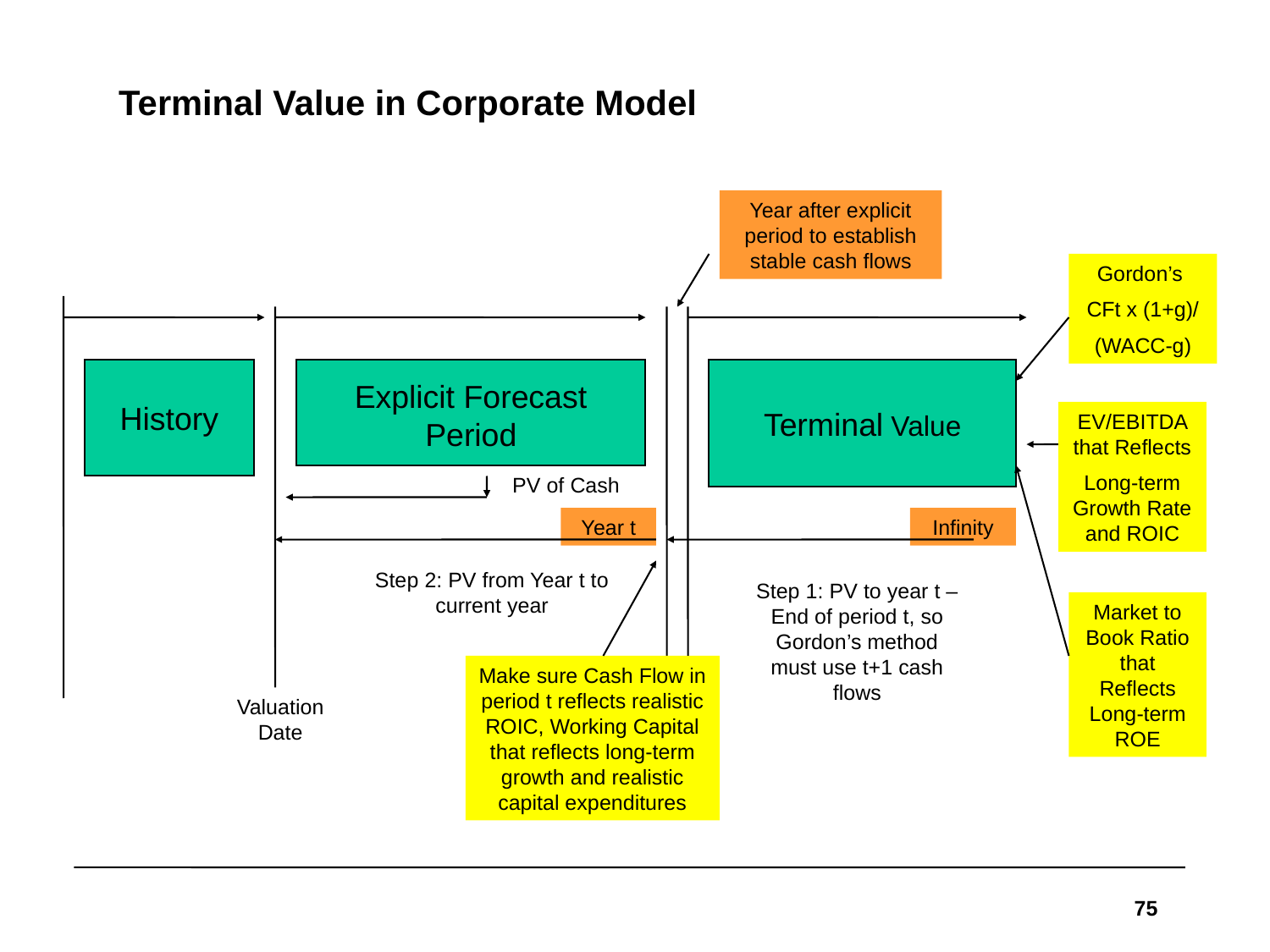

# Terminal Value in Corporate Model
Year after explicit period to establish stable cash flows

Gordon’s
CFt x (1+g)/
(WACC-g)

History

Terminal Value
Explicit Forecast Period
EV/EBITDA that Reflects
Long-term Growth Rate and ROIC

PV of Cash

Year t
Infinity

Step 2: PV from Year t to current year

Step 1: PV to year t – End of period t, so Gordon’s method must use t+1 cash flows
Market to Book Ratio that Reflects Long-term ROE
Make sure Cash Flow in period t reflects realistic ROIC, Working Capital that reflects long-term growth and realistic capital expenditures
Valuation Date